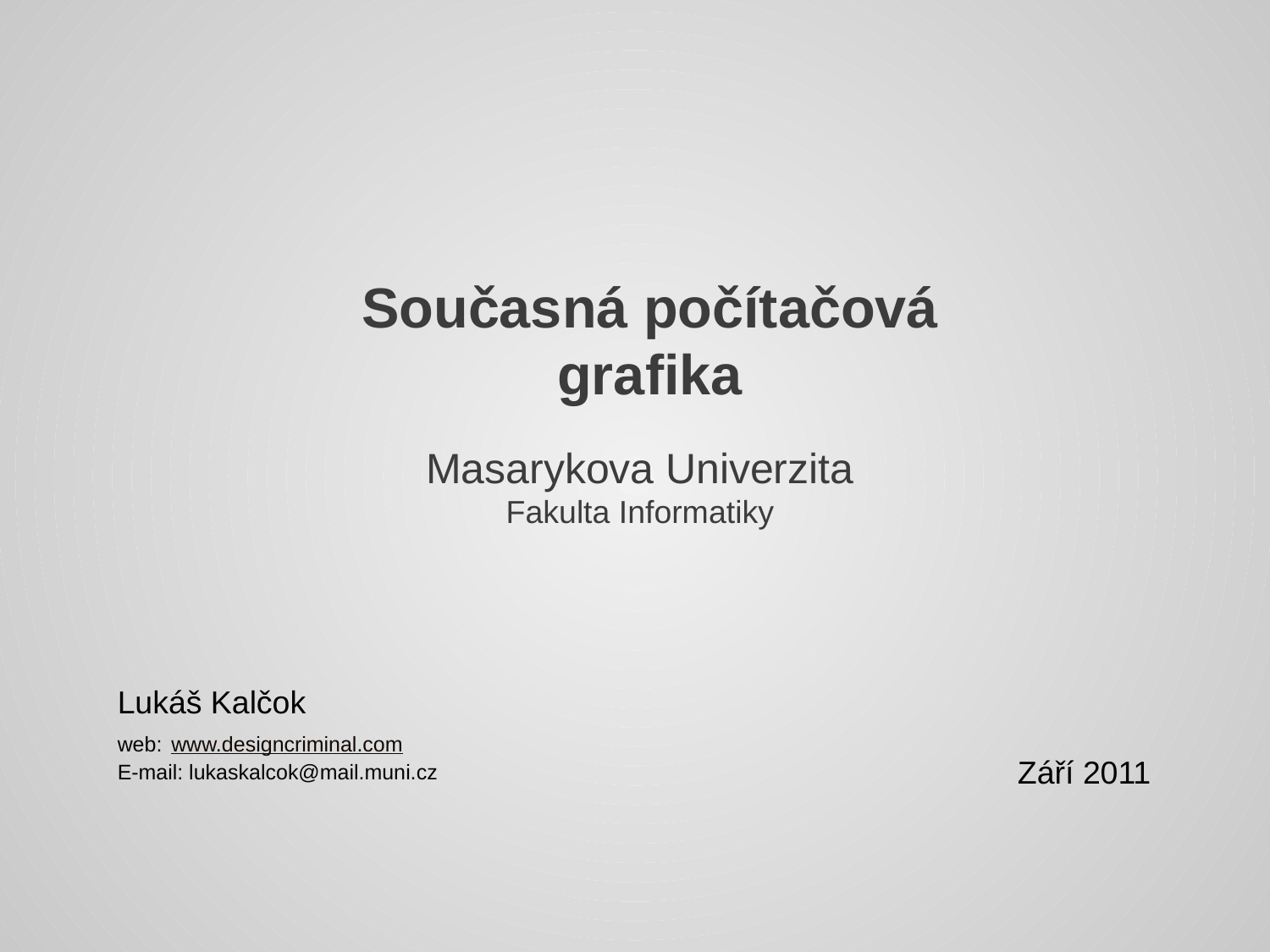

Současná počítačová grafika
Masarykova Univerzita
Fakulta Informatiky

Lukáš Kalčok
web: www.designcriminal.com
E-mail: lukaskalcok@mail.muni.cz
Září 2011